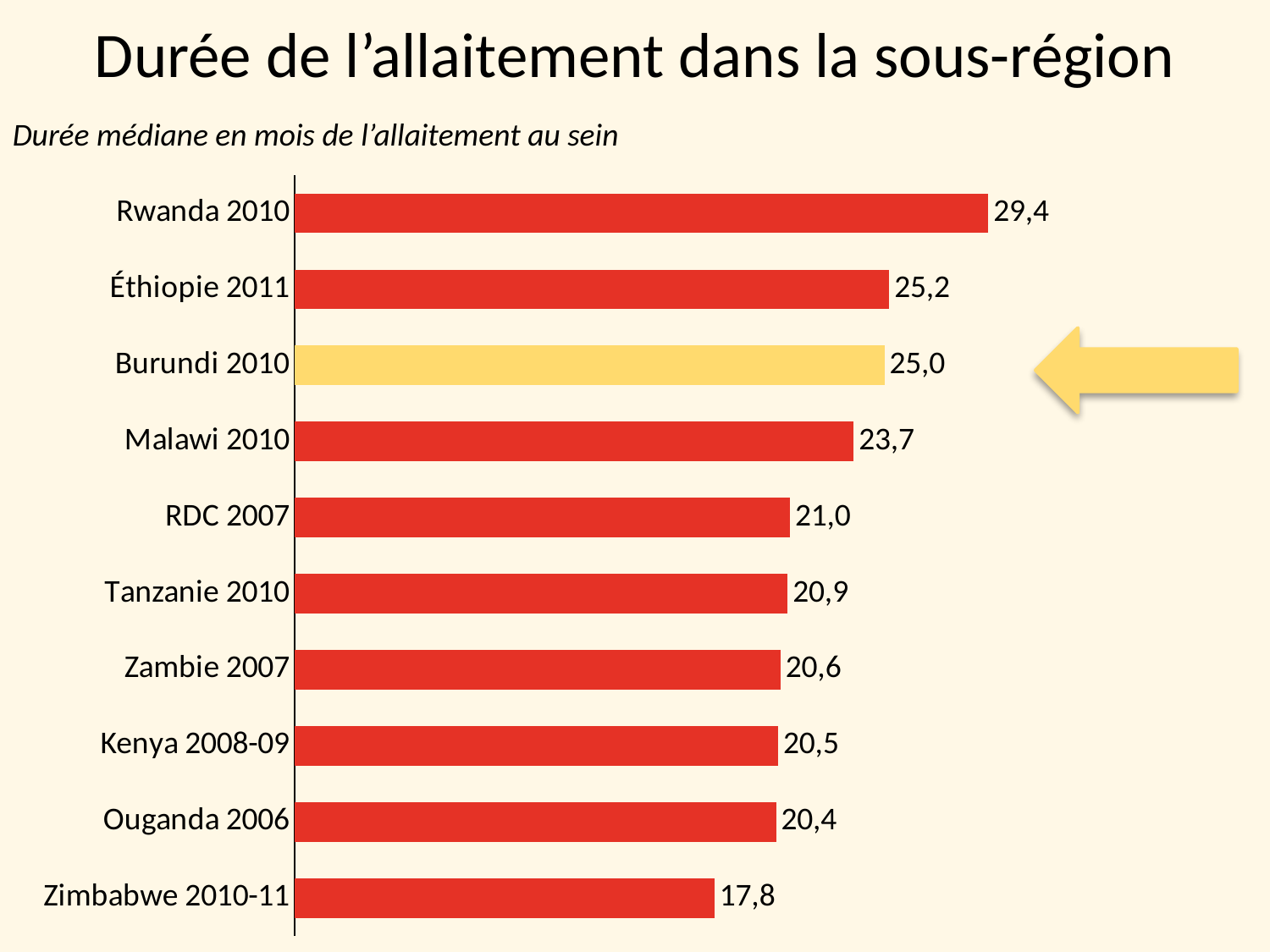

# Durée de l’allaitement dans la sous-région
Durée médiane en mois de l’allaitement au sein

### Chart

| Category | Series 1 |
|---|---|
| Zimbabwe 2010-11 | 17.8 |
| Ouganda 2006 | 20.4 |
| Kenya 2008-09 | 20.5 |
| Zambie 2007 | 20.6 |
| Tanzanie 2010 | 20.9 |
| RDC 2007 | 21.0 |
| Malawi 2010 | 23.7 |
| Burundi 2010 | 25.0 |
| Éthiopie 2011 | 25.2 |
| Rwanda 2010 | 29.4 |